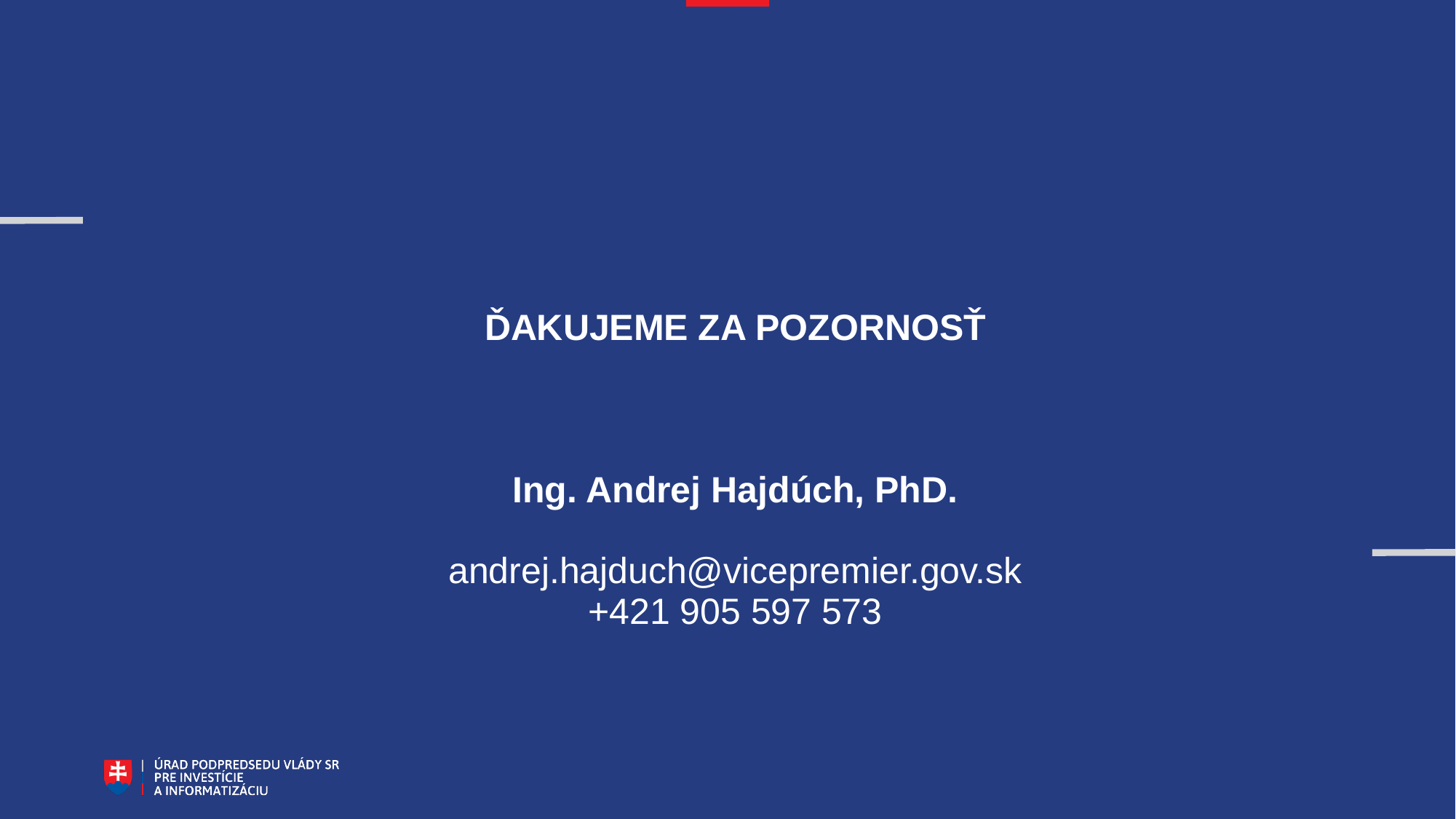

ĎAKUJEME ZA POZORNOSŤ

Ing. Andrej Hajdúch, PhD.

andrej.hajduch@vicepremier.gov.sk
+421 905 597 573

Oblasť s najväčšou pridanou hodnotou: